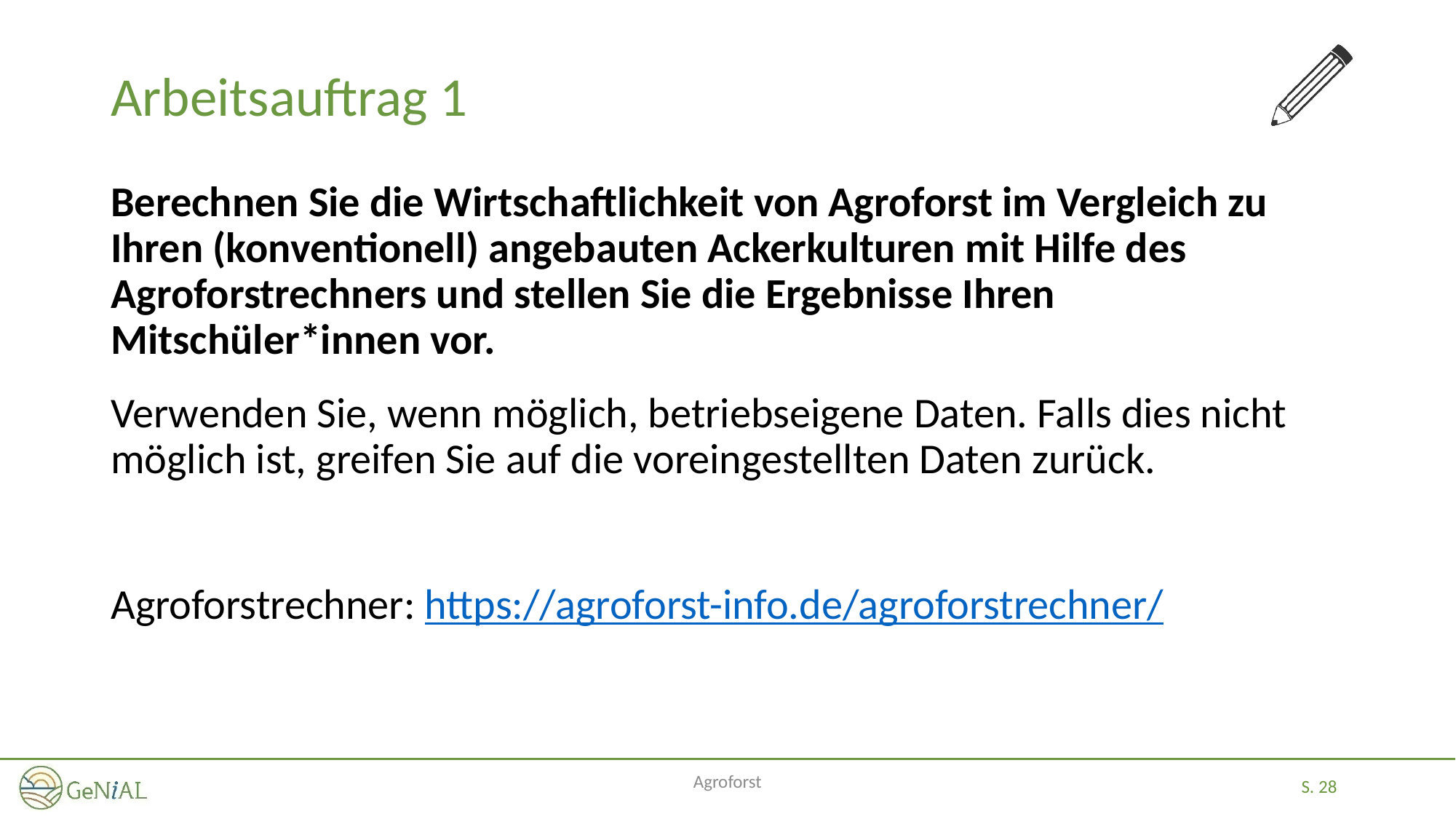

# Arbeitsauftrag 1
Berechnen Sie die Wirtschaftlichkeit von Agroforst im Vergleich zu Ihren (konventionell) angebauten Ackerkulturen mit Hilfe des Agroforstrechners und stellen Sie die Ergebnisse Ihren Mitschüler*innen vor.
Verwenden Sie, wenn möglich, betriebseigene Daten. Falls dies nicht möglich ist, greifen Sie auf die voreingestellten Daten zurück.

Agroforstrechner: https://agroforst-info.de/agroforstrechner/

Agroforst